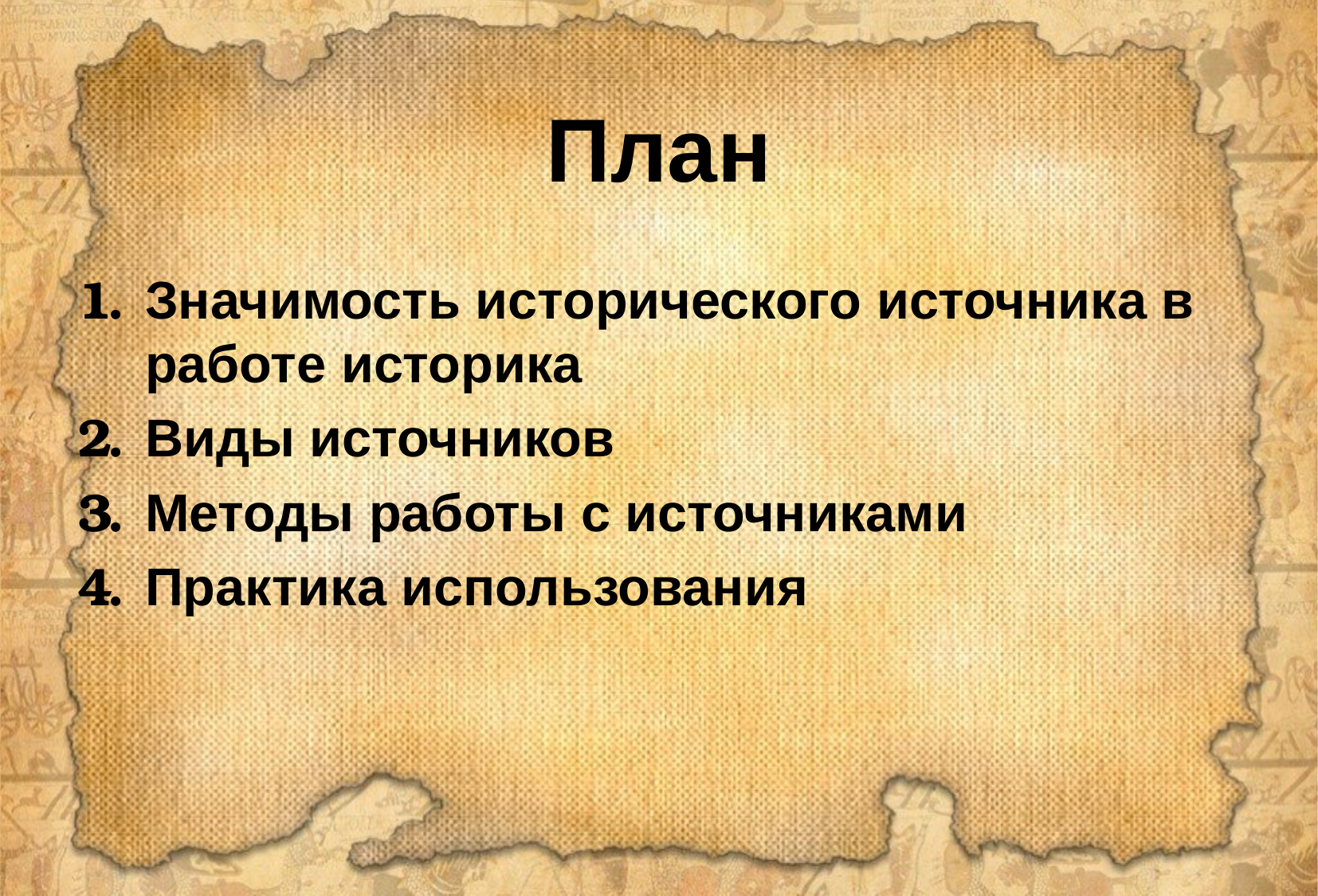

# План
Значимость исторического источника в работе историка
Виды источников
Методы работы с источниками
Практика использования